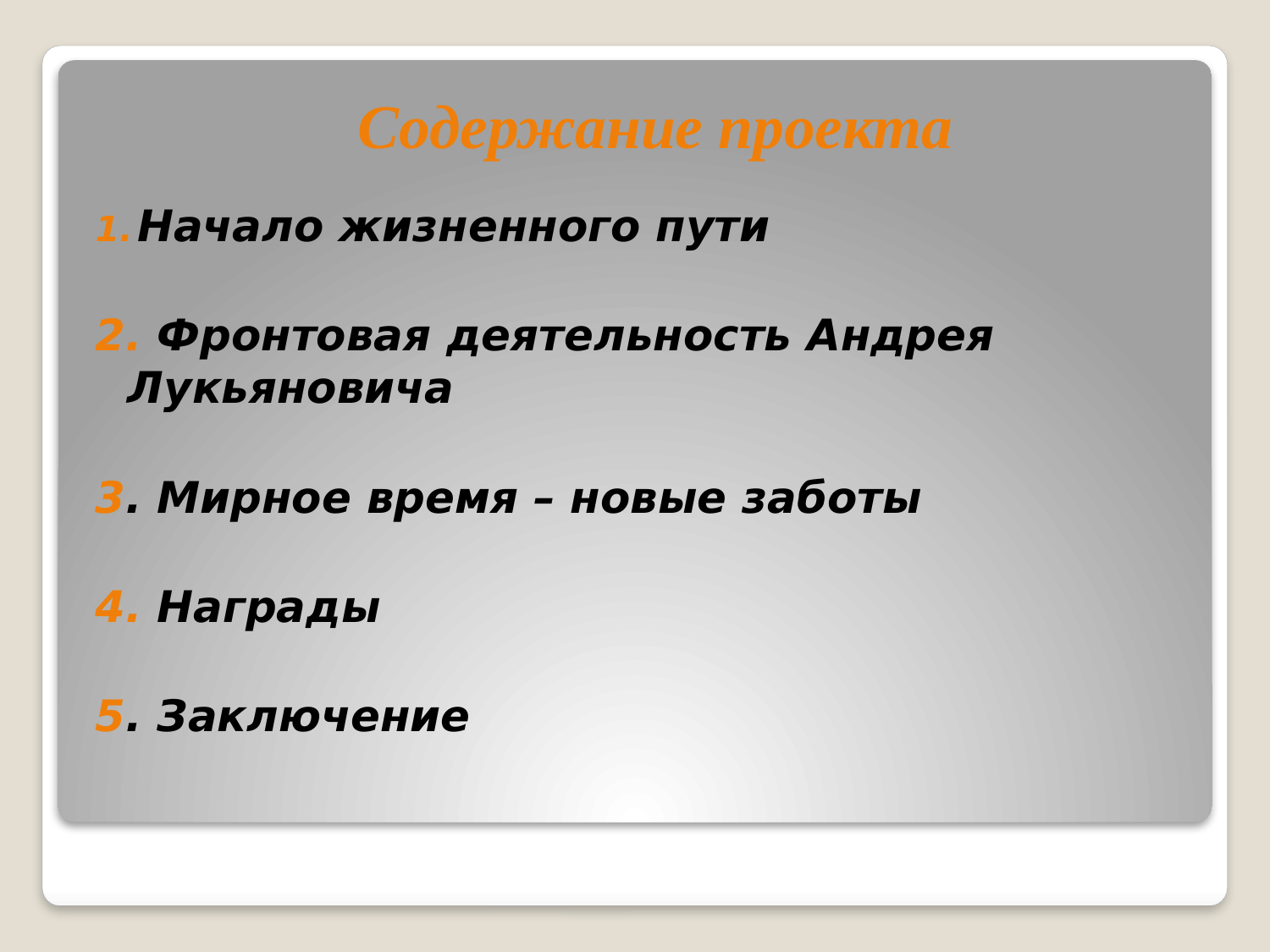

Содержание проекта

Начало жизненного пути

2. Фронтовая деятельность Андрея Лукьяновича

3. Мирное время – новые заботы

4. Награды

5. Заключение

#